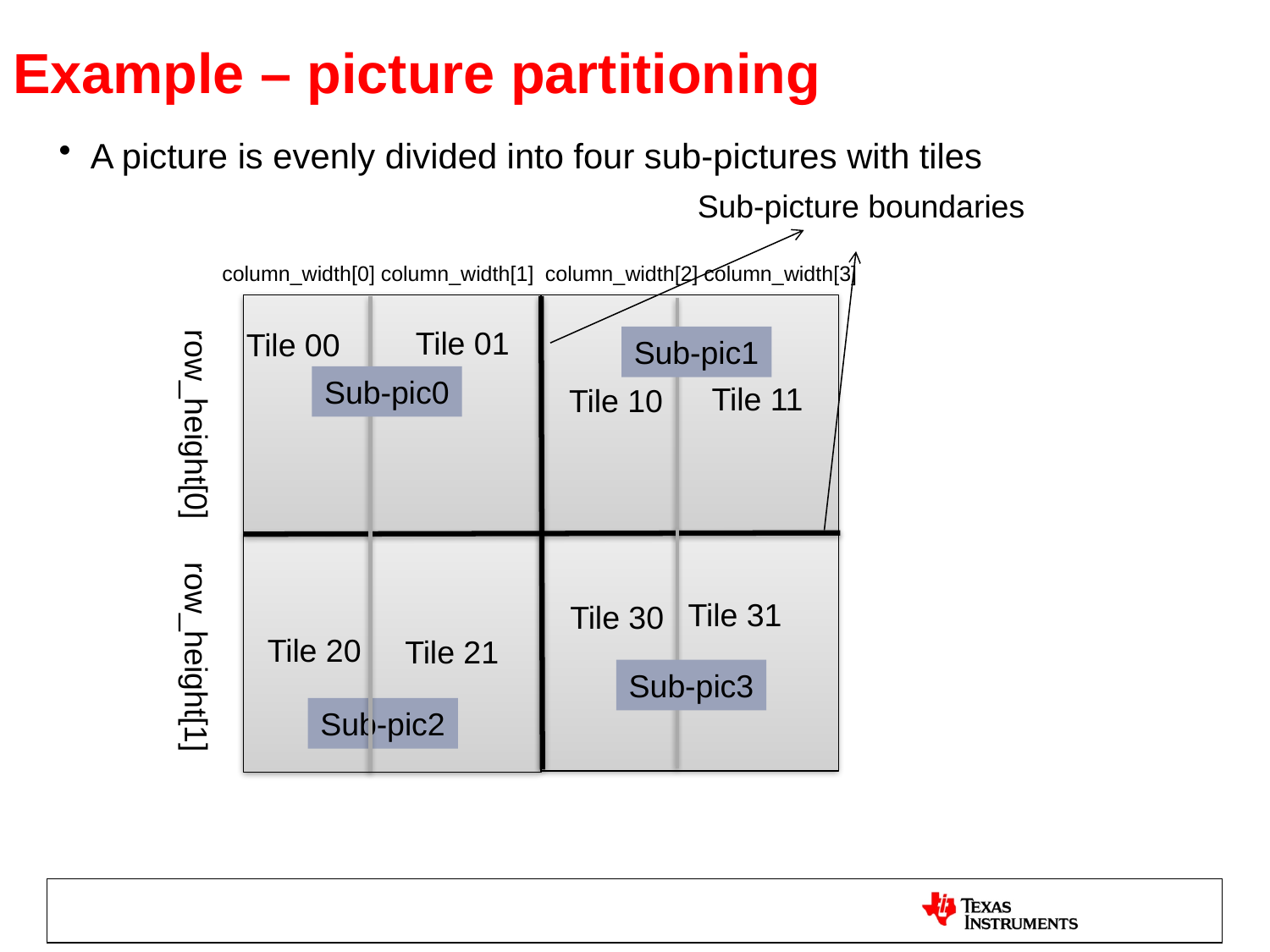

# Example – picture partitioning
A picture is evenly divided into four sub-pictures with tiles
Sub-picture boundaries
column_width[0]
column_width[1]
column_width[2]
column_width[3]

row_height[0]
Tile 01
Tile 00
Sub-pic1
Sub-pic0
Tile 11
Tile 10

row_height[1]
Tile 31
Tile 30

Tile 20
Tile 21
Sub-pic3
Sub-pic2